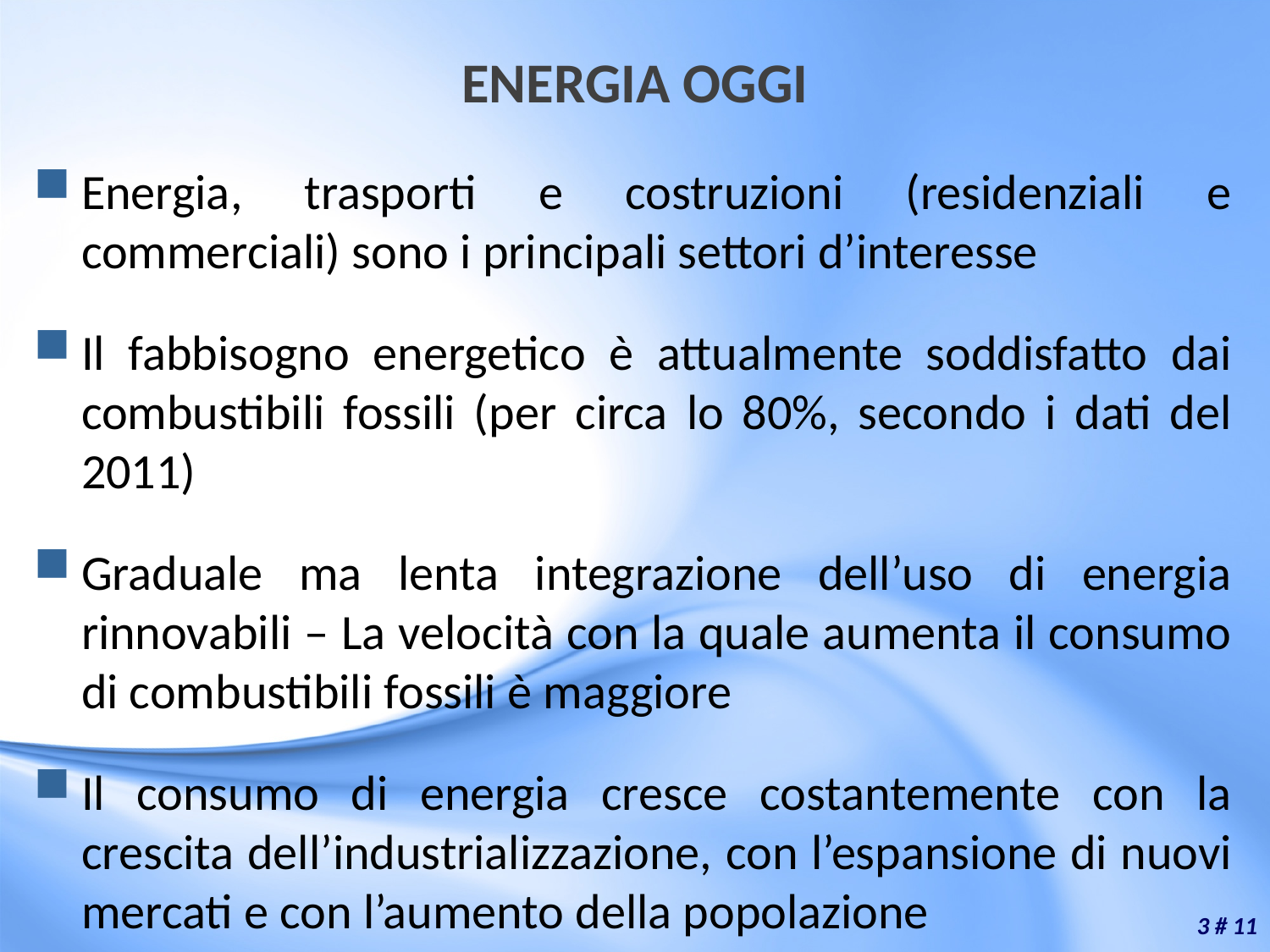

# ENERGIA OGGI
Energia, trasporti e costruzioni (residenziali e commerciali) sono i principali settori d’interesse
Il fabbisogno energetico è attualmente soddisfatto dai combustibili fossili (per circa lo 80%, secondo i dati del 2011)
Graduale ma lenta integrazione dell’uso di energia rinnovabili – La velocità con la quale aumenta il consumo di combustibili fossili è maggiore
Il consumo di energia cresce costantemente con la crescita dell’industrializzazione, con l’espansione di nuovi mercati e con l’aumento della popolazione
3 # 11